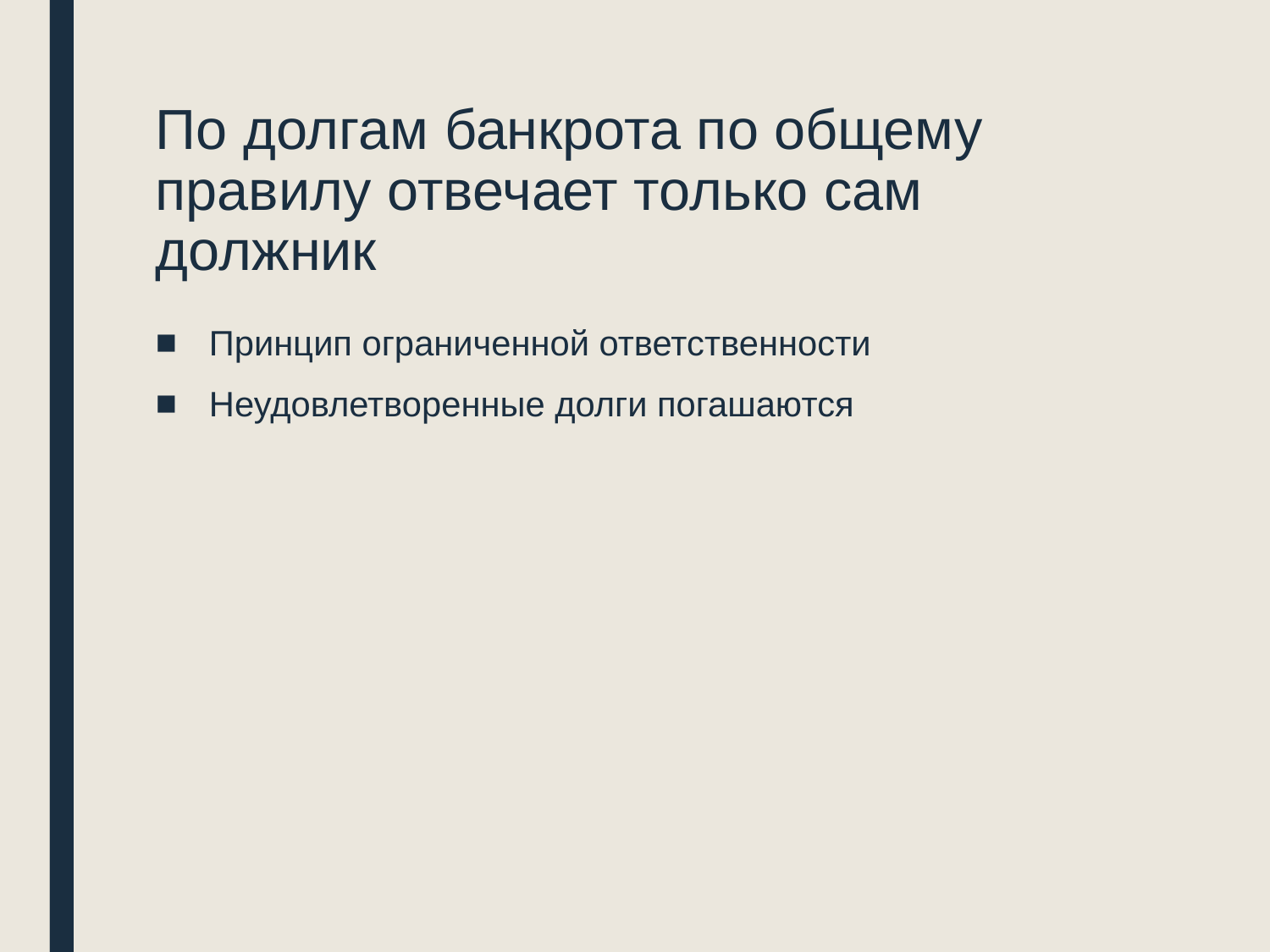

# По долгам банкрота по общему правилу отвечает только сам должник
Принцип ограниченной ответственности
Неудовлетворенные долги погашаются